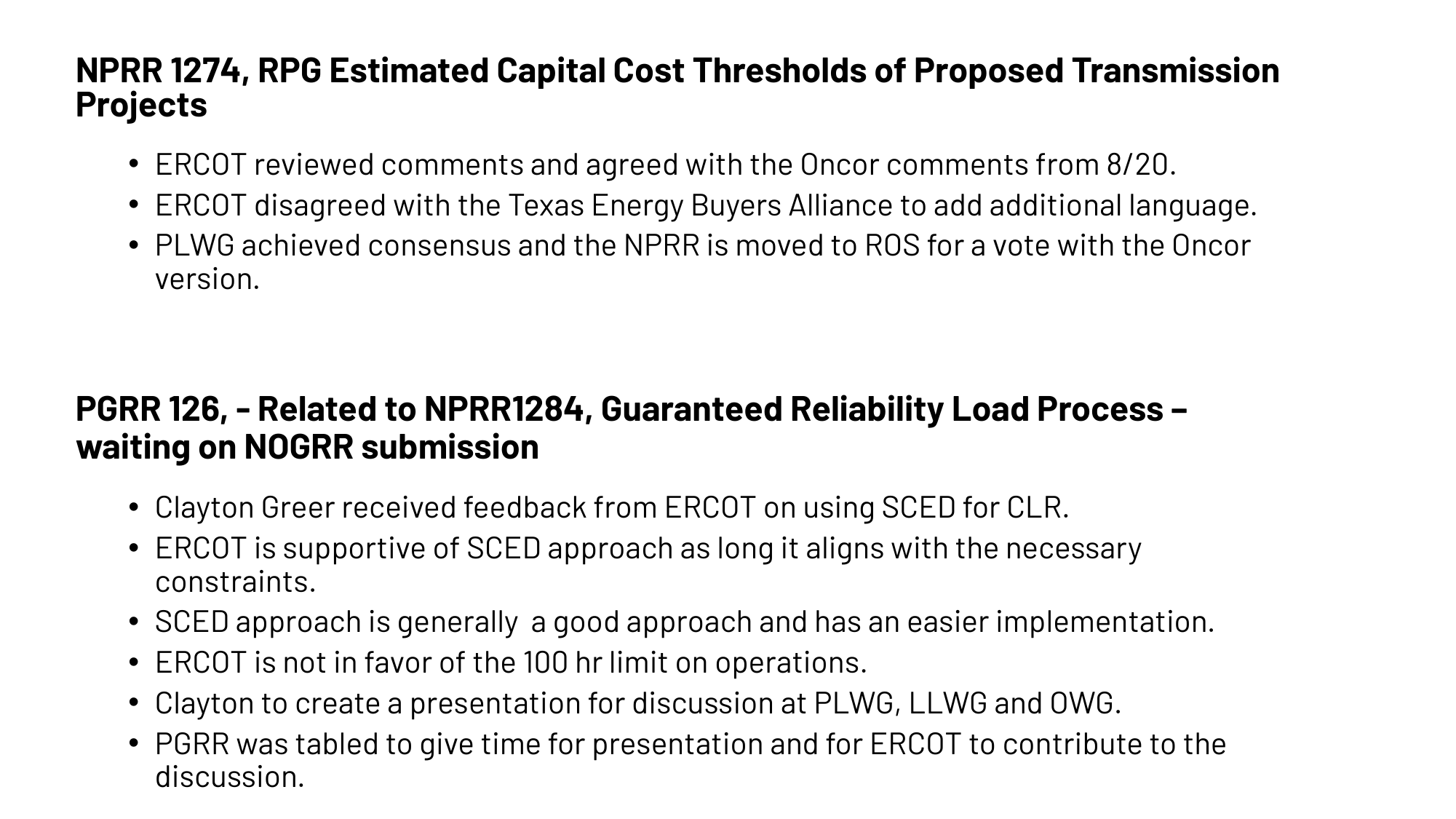

NPRR 1274, RPG Estimated Capital Cost Thresholds of Proposed Transmission Projects
ERCOT reviewed comments and agreed with the Oncor comments from 8/20.
ERCOT disagreed with the Texas Energy Buyers Alliance to add additional language.
PLWG achieved consensus and the NPRR is moved to ROS for a vote with the Oncor version.

PGRR 126, - Related to NPRR1284, Guaranteed Reliability Load Process – waiting on NOGRR submission
Clayton Greer received feedback from ERCOT on using SCED for CLR.
ERCOT is supportive of SCED approach as long it aligns with the necessary constraints.
SCED approach is generally  a good approach and has an easier implementation.
ERCOT is not in favor of the 100 hr limit on operations.
Clayton to create a presentation for discussion at PLWG, LLWG and OWG.
PGRR was tabled to give time for presentation and for ERCOT to contribute to the discussion.